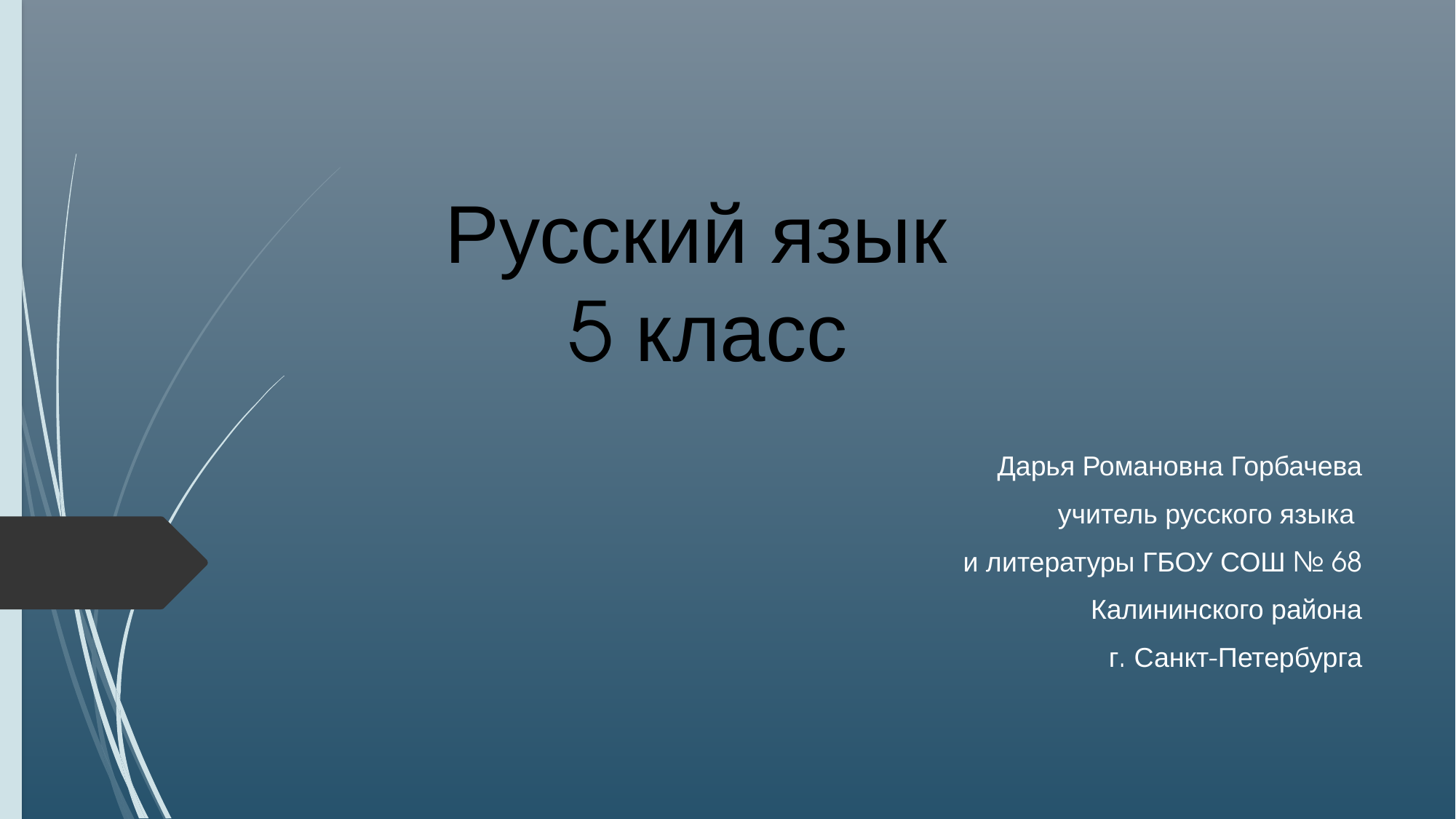

# Русский язык 5 класс
Дарья Романовна Горбачева
учитель русского языка
и литературы ГБОУ СОШ № 68
Калининского района
г. Санкт-Петербурга